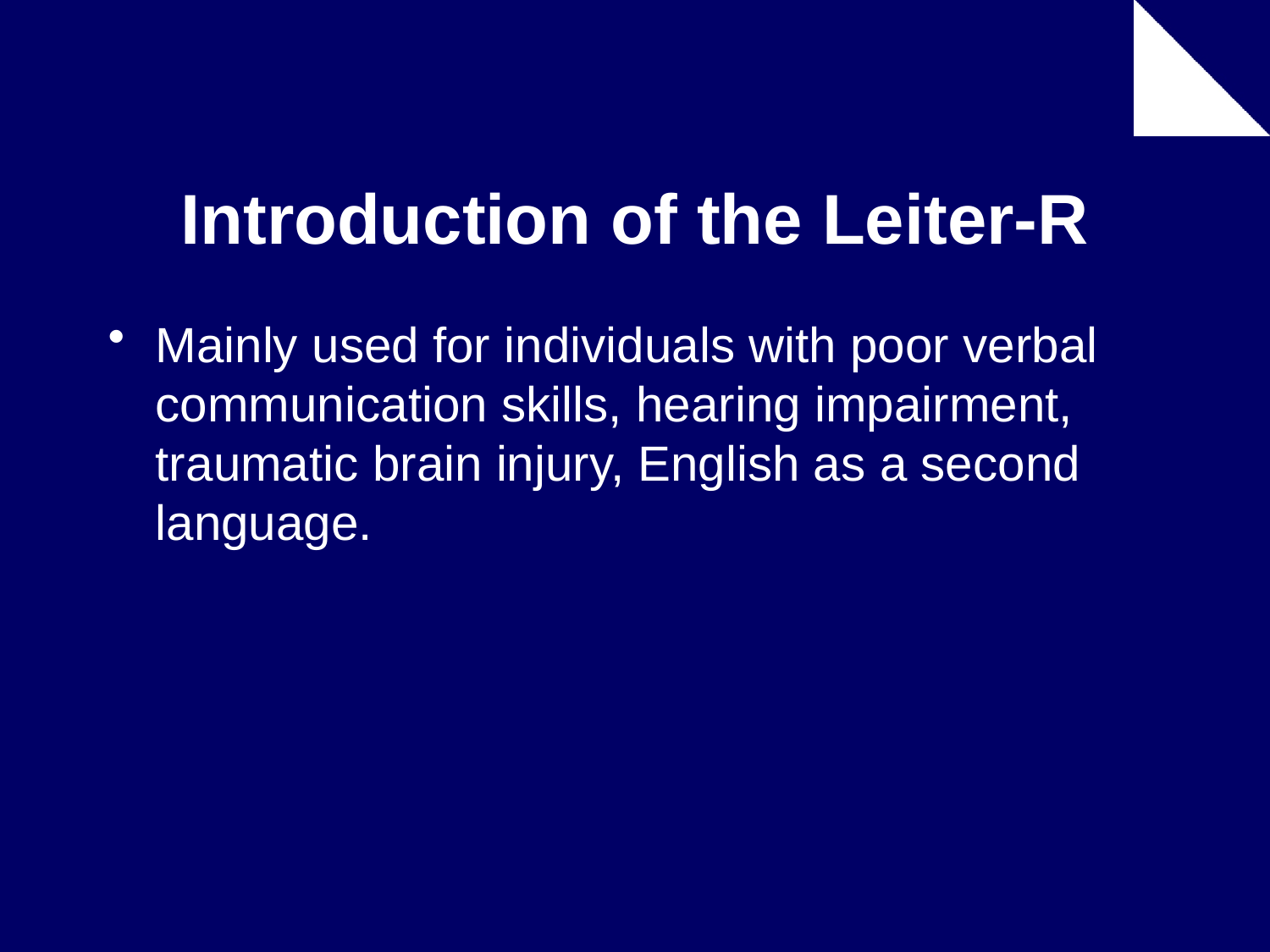

# Introduction of the Leiter-R
Mainly used for individuals with poor verbal communication skills, hearing impairment, traumatic brain injury, English as a second language.